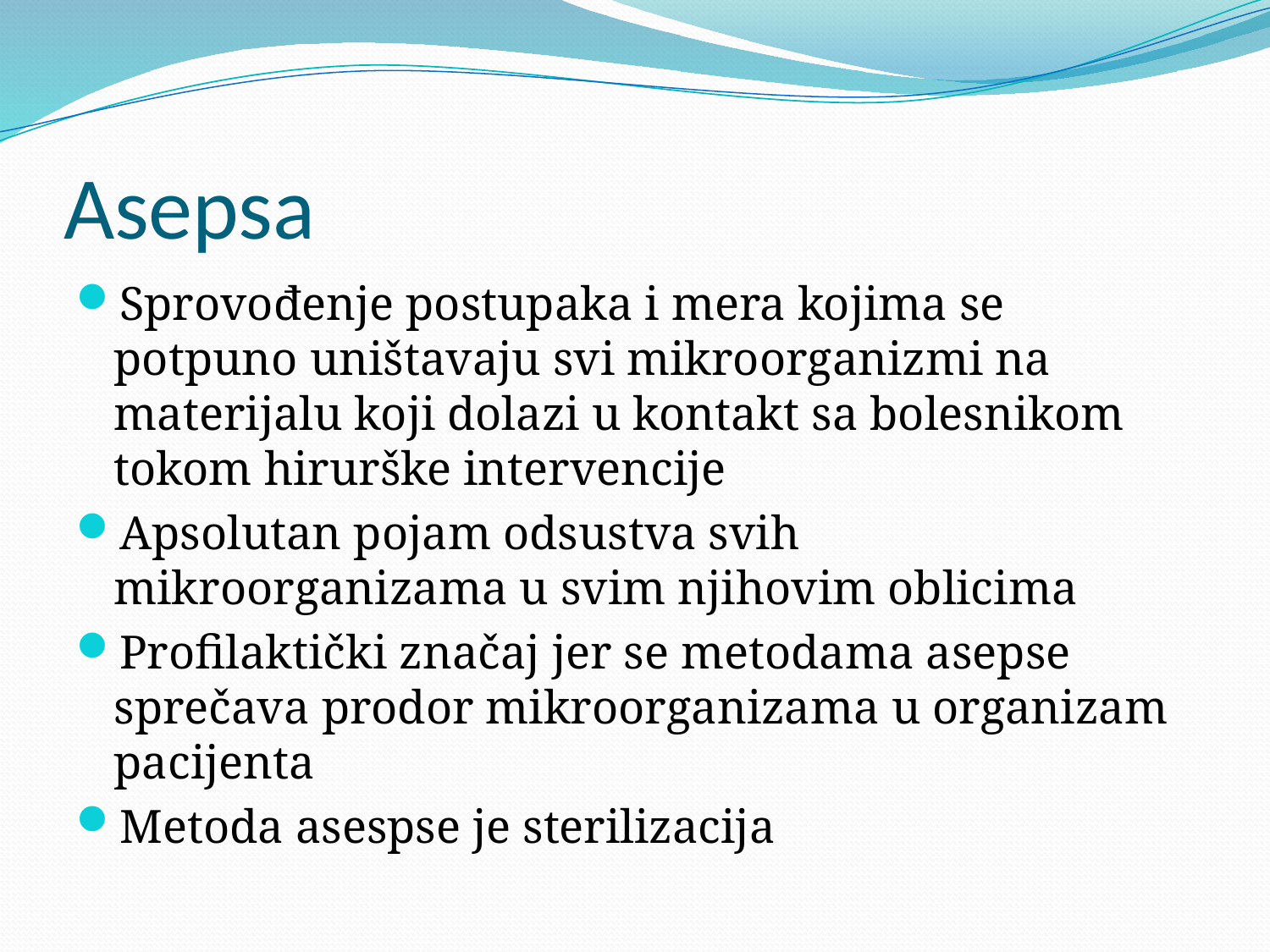

# Asepsa
Sprovođenje postupaka i mera kojima se potpuno uništavaju svi mikroorganizmi na materijalu koji dolazi u kontakt sa bolesnikom tokom hirurške intervencije
Apsolutan pojam odsustva svih mikroorganizama u svim njihovim oblicima
Profilaktički značaj jer se metodama asepse sprečava prodor mikroorganizama u organizam pacijenta
Metoda asespse je sterilizacija